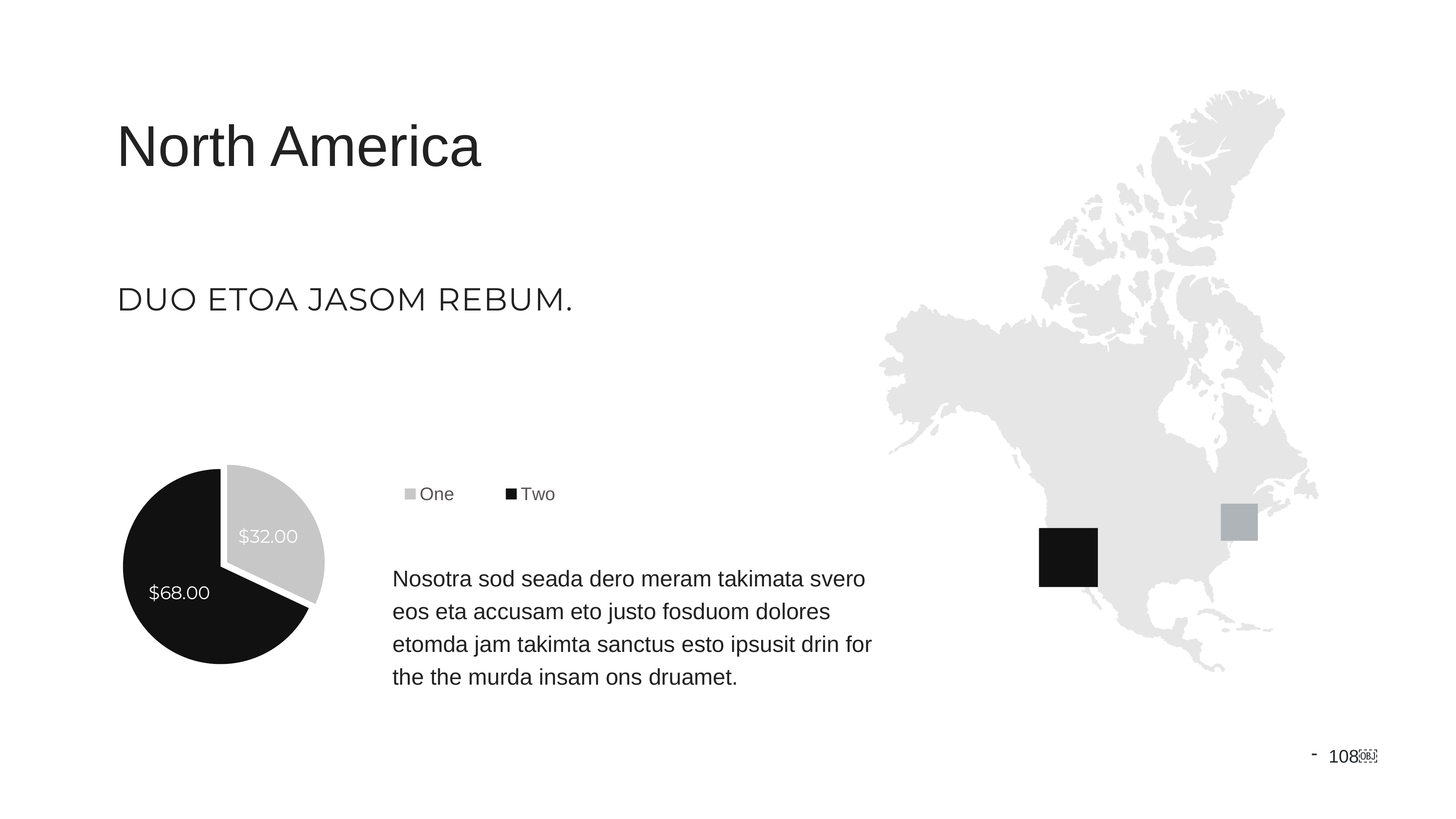

North America
duo etoa jasom rebum.

### Chart

| Category | Region 1 |
|---|---|
| One | 32.0 |
| Two | 68.0 |

Nosotra sod seada dero meram takimata svero eos eta accusam eto justo fosduom dolores etomda jam takimta sanctus esto ipsusit drin for the the murda insam ons druamet.